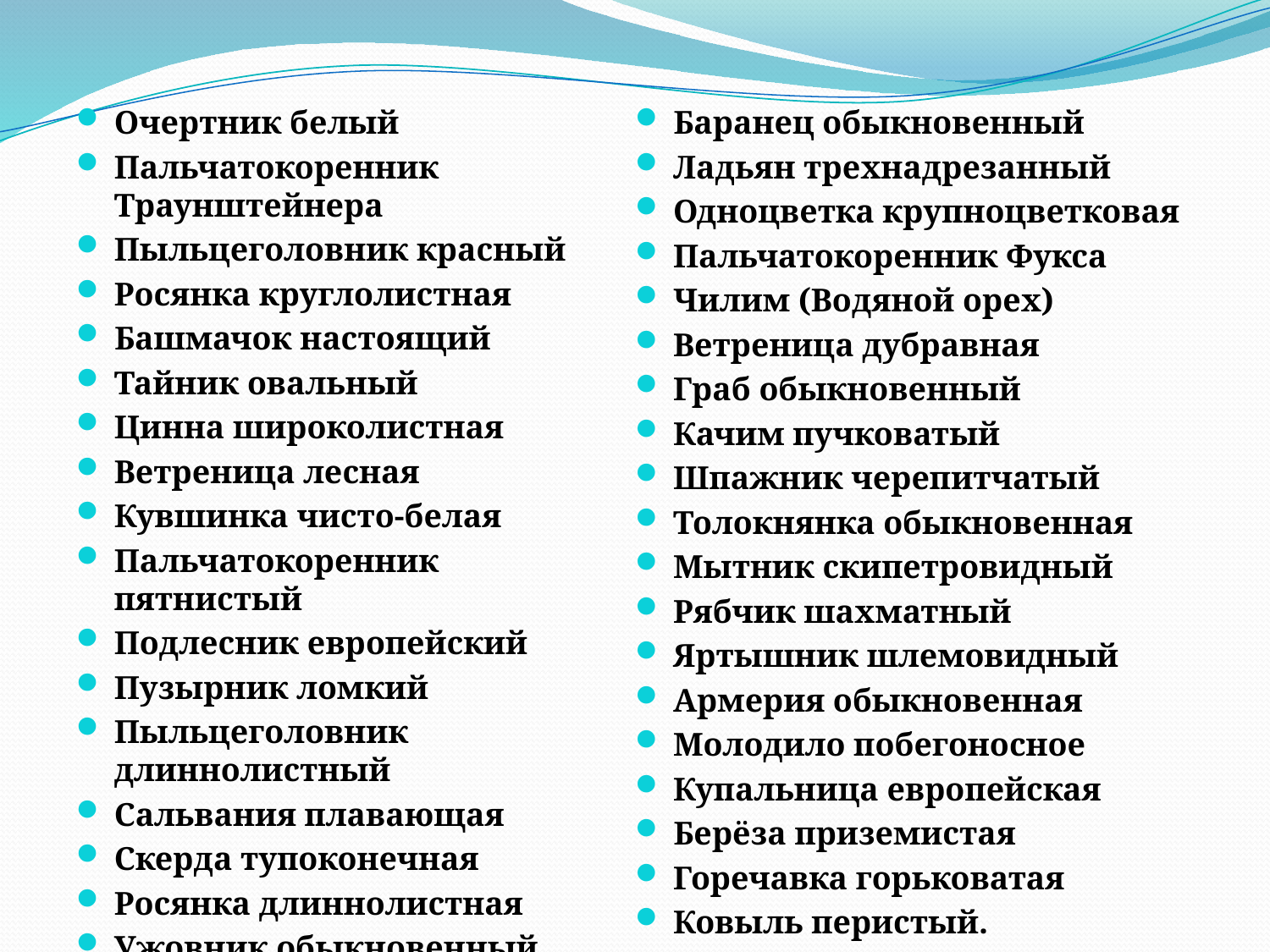

Очертник белый
Пальчатокоренник  Траунштейнера
Пыльцеголовник красный
Росянка круглолистная
Башмачок настоящий
Тайник овальный
Цинна широколистная
Ветреница лесная
Кувшинка чисто-белая
Пальчатокоренник пятнистый
Подлесник европейский
Пузырник ломкий
Пыльцеголовник  длиннолистный
Сальвания плавающая
Скерда тупоконечная
Росянка длиннолистная
Ужовник обыкновенный

Баранец обыкновенный
Ладьян трехнадрезанный
Одноцветка крупноцветковая
Пальчатокоренник Фукса
Чилим (Водяной орех)
Ветреница дубравная
Граб обыкновенный
Качим пучковатый
Шпажник черепитчатый
Толокнянка обыкновенная
Мытник скипетровидный
Рябчик шахматный
Яртышник шлемовидный
Армерия обыкновенная
Молодило побегоносное
Купальница европейская
Берёза приземистая
Горечавка горьковатая
Ковыль перистый.